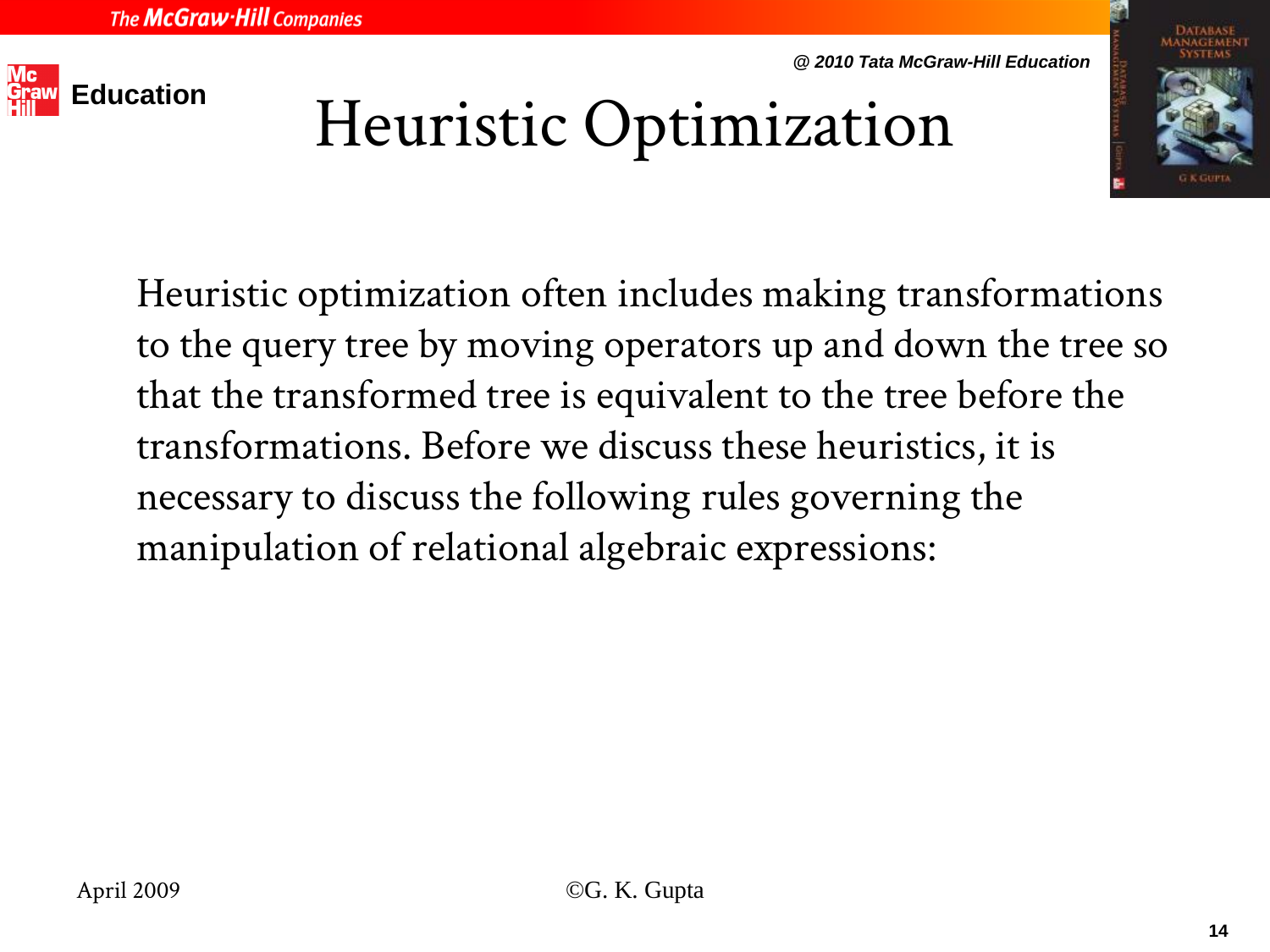

# Heuristic Optimization
Heuristic optimization often includes making transformations to the query tree by moving operators up and down the tree so that the transformed tree is equivalent to the tree before the transformations. Before we discuss these heuristics, it is necessary to discuss the following rules governing the manipulation of relational algebraic expressions:

April 2009
©G. K. Gupta